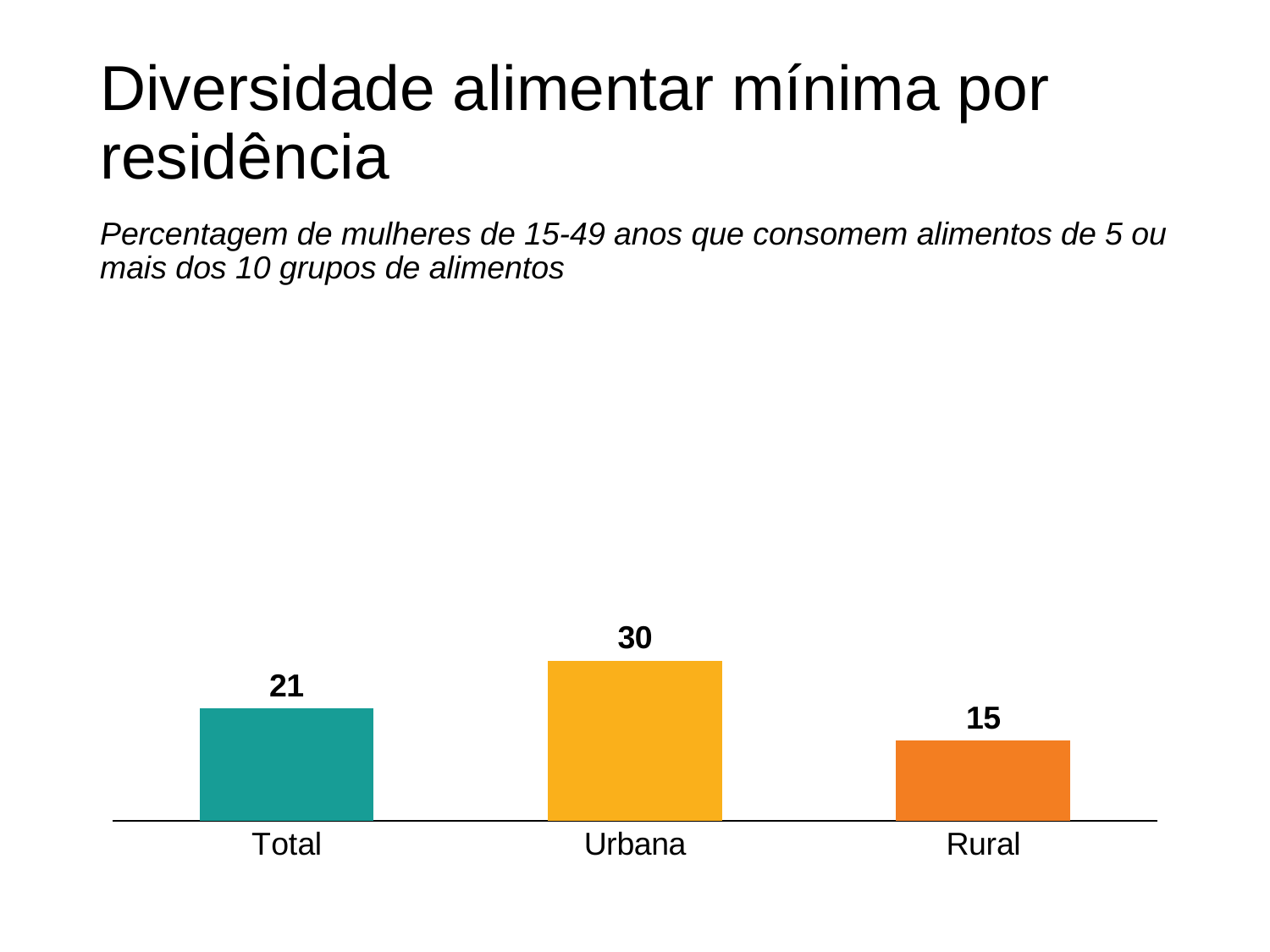

# Diversidade alimentar mínima por residência
Percentagem de mulheres de 15-49 anos que consomem alimentos de 5 ou mais dos 10 grupos de alimentos

### Chart

| Category | Total |
|---|---|
| Total | 21.0 |
| Urbana | 30.0 |
| Rural | 15.0 |